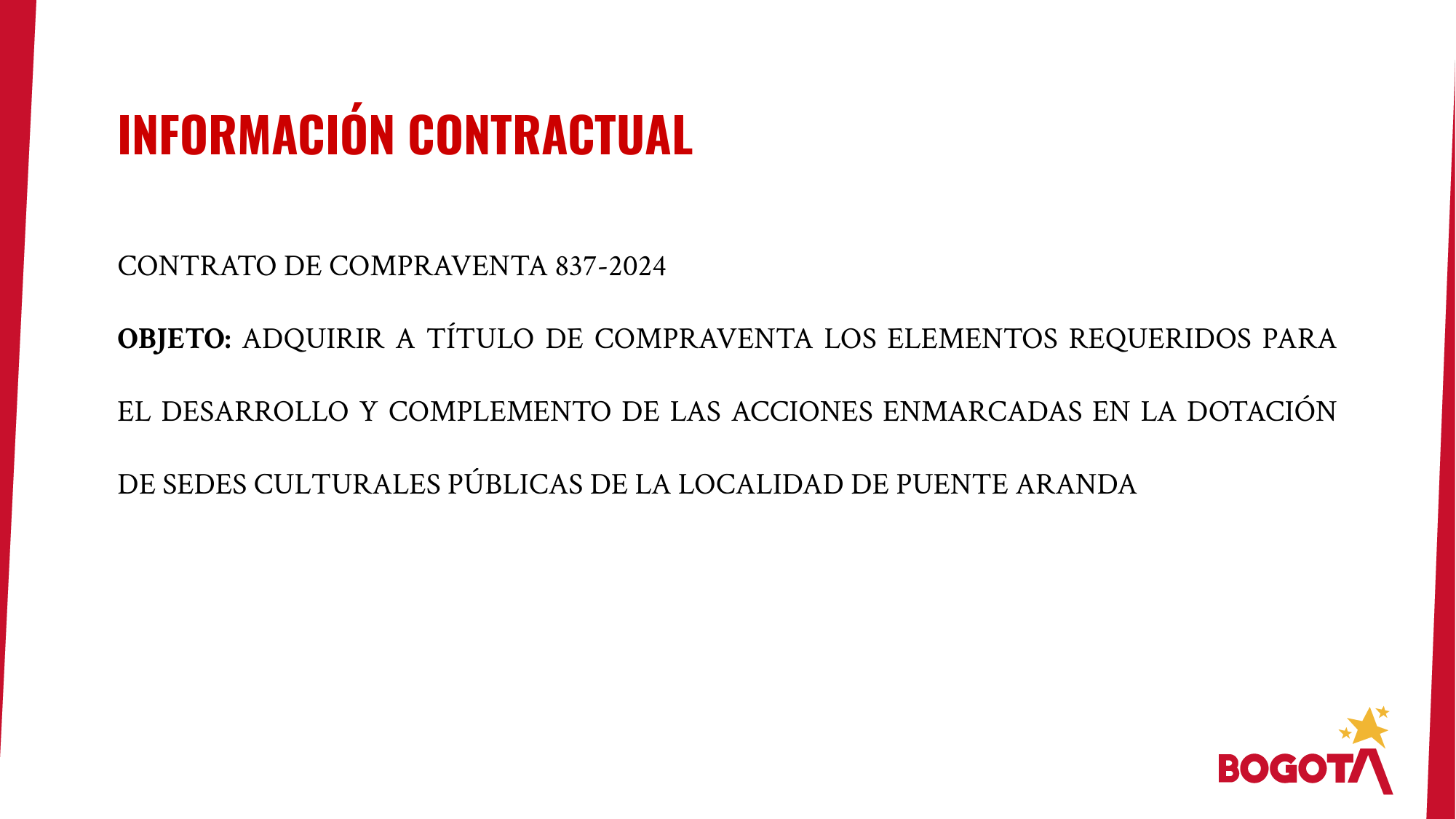

INFORMACIÓN CONTRACTUAL

CONTRATO DE COMPRAVENTA 837-2024
OBJETO: ADQUIRIR A TÍTULO DE COMPRAVENTA LOS ELEMENTOS REQUERIDOS PARA EL DESARROLLO Y COMPLEMENTO DE LAS ACCIONES ENMARCADAS EN LA DOTACIÓN DE SEDES CULTURALES PÚBLICAS DE LA LOCALIDAD DE PUENTE ARANDA